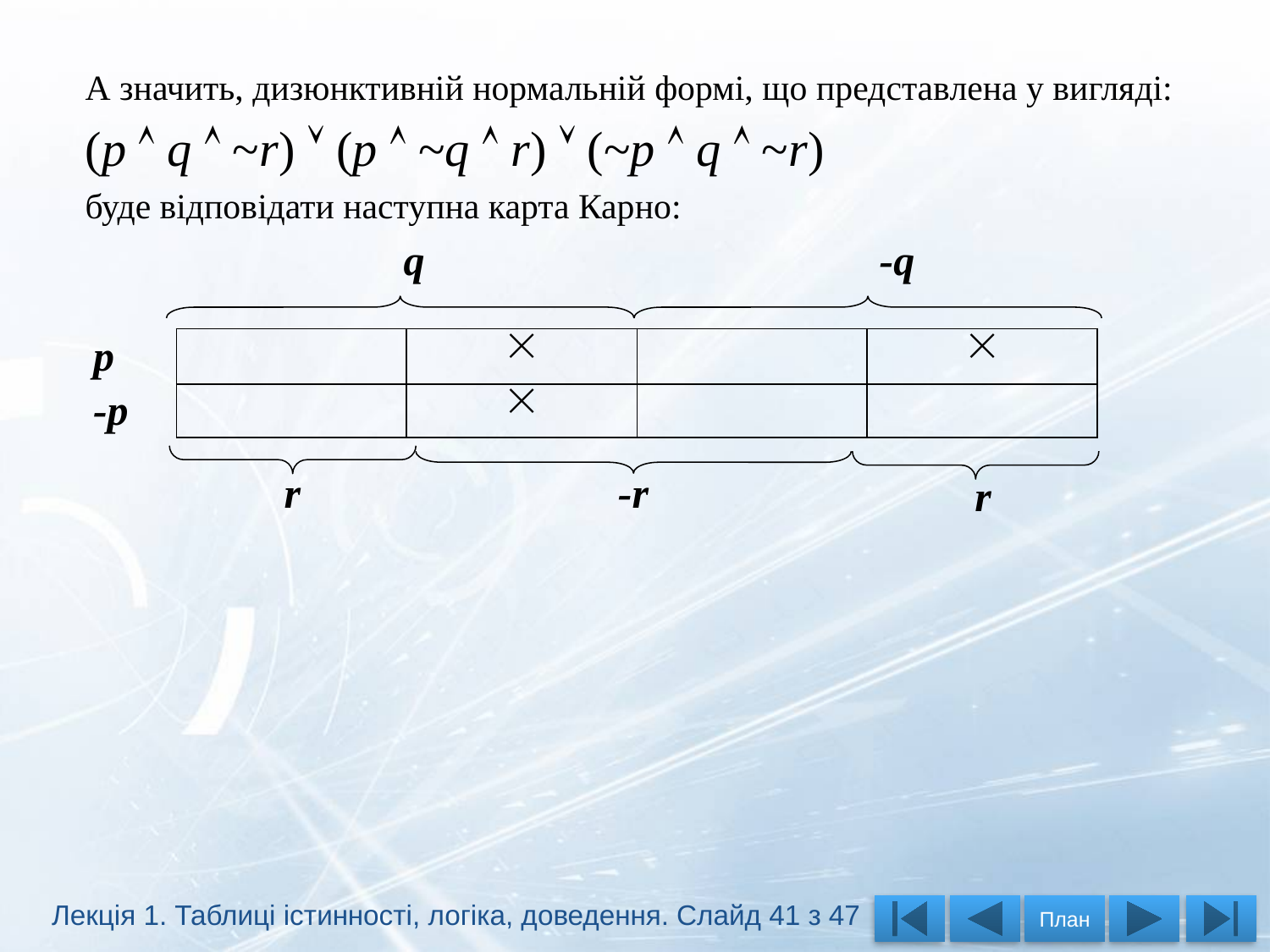

А значить, дизюнктивній нормальній формі, що представлена у вигляді:
(р ∧ q ∧ ~r) ∨ (р ∧ ~q ∧ r) ∨ (~р ∧ q ∧ ~r)
буде відповідати наступна карта Карно:

    q                                           -q

| р |  | × |  | × |
| --- | --- | --- | --- | --- |
| -р |  | × |  |  |
r
-r
r
Лекція 1. Таблиці істинності, логіка, доведення. Слайд 41 з 47

План